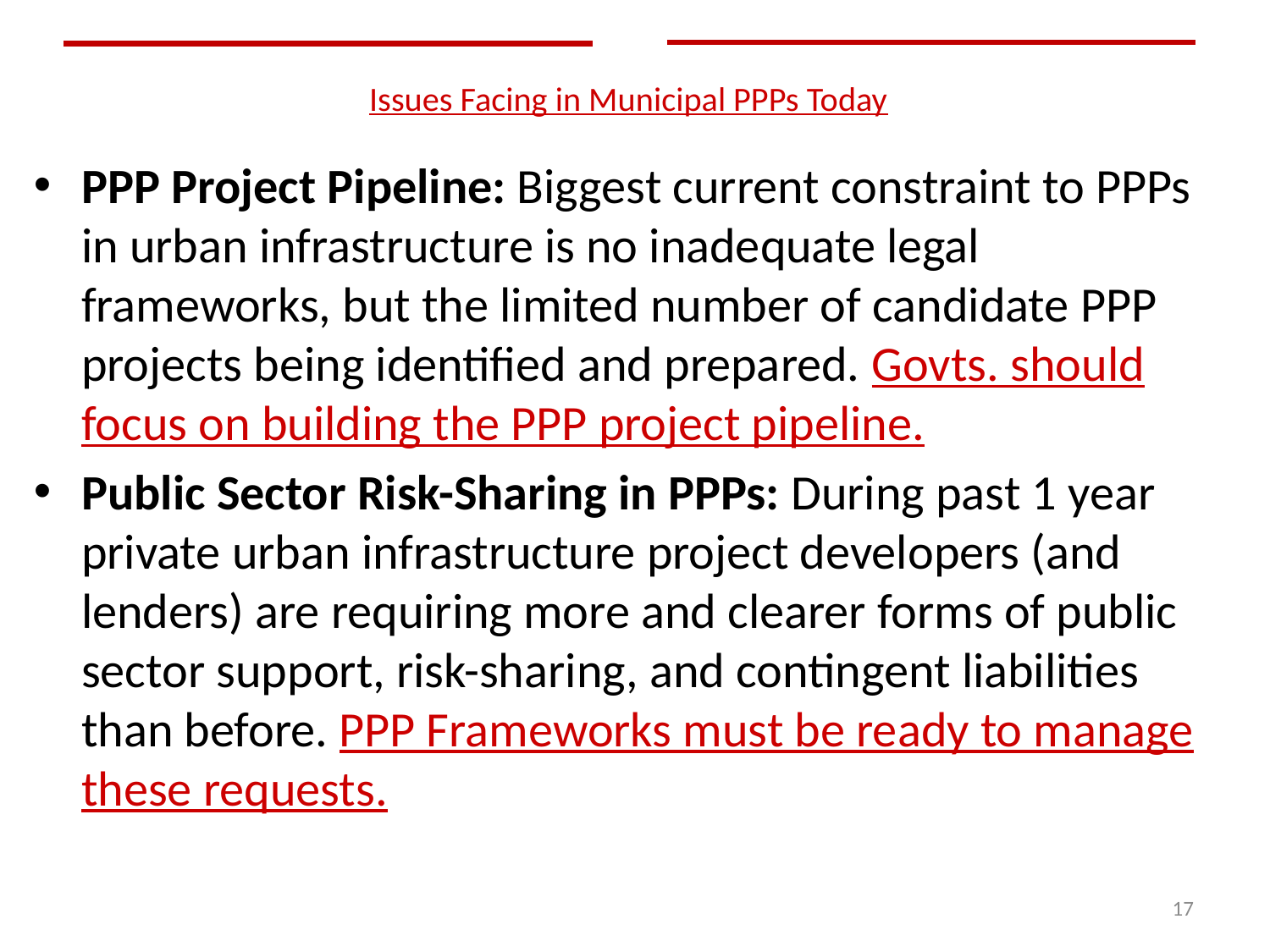

# Issues Facing in Municipal PPPs Today
PPP Project Pipeline: Biggest current constraint to PPPs in urban infrastructure is no inadequate legal frameworks, but the limited number of candidate PPP projects being identified and prepared. Govts. should focus on building the PPP project pipeline.
Public Sector Risk-Sharing in PPPs: During past 1 year private urban infrastructure project developers (and lenders) are requiring more and clearer forms of public sector support, risk-sharing, and contingent liabilities than before. PPP Frameworks must be ready to manage these requests.
17